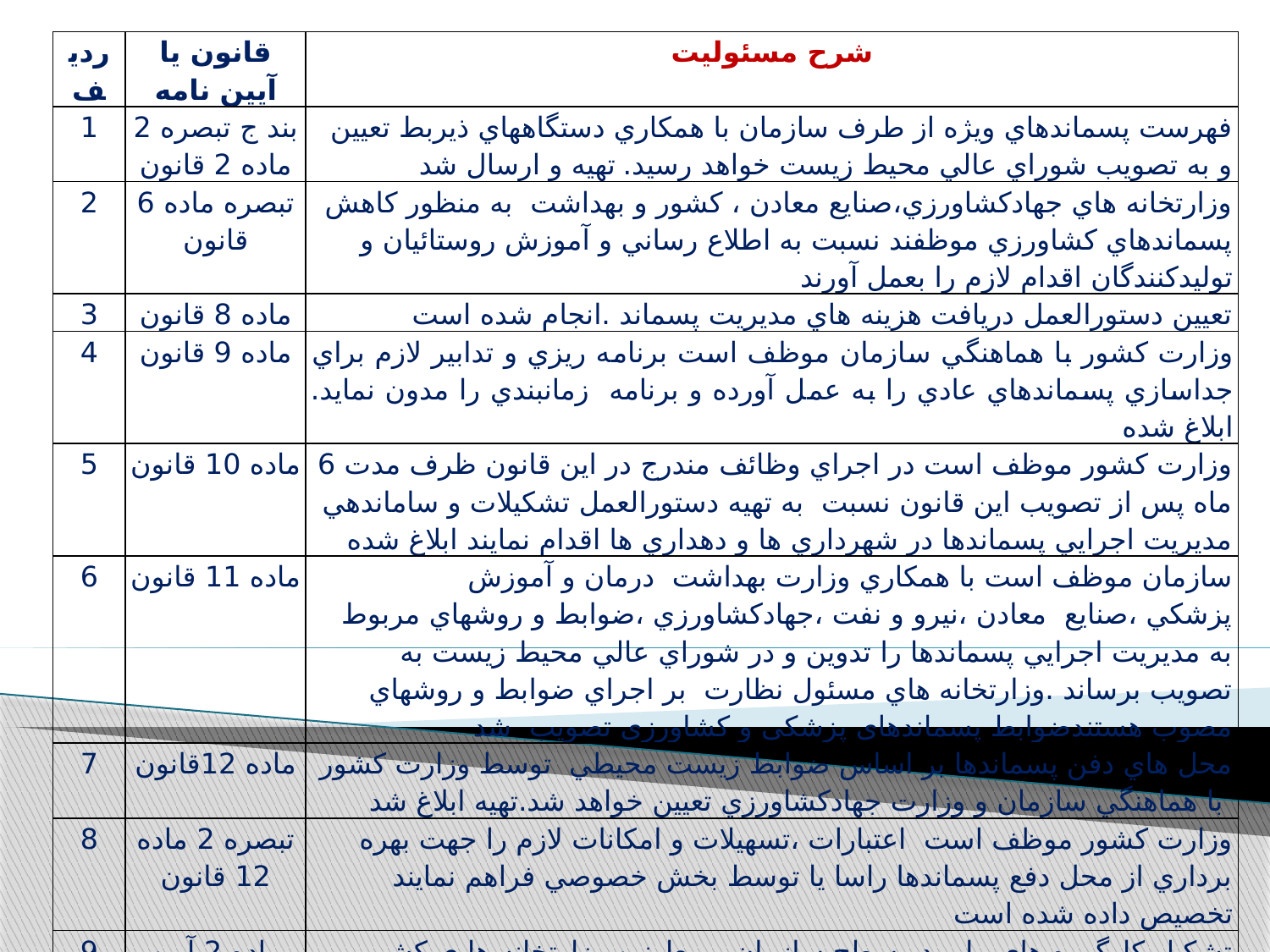

| رديف | قانون يا آيين نامه | شرح مسئوليت |
| --- | --- | --- |
| 1 | بند ج تبصره 2 ماده 2 قانون | فهرست پسماندهاي ويژه از طرف سازمان با همكاري دستگاههاي ذيربط تعيين و به تصويب شوراي عالي محيط زيست خواهد رسيد. تهیه و ارسال شد |
| 2 | تبصره ماده 6 قانون | وزارتخانه هاي جهادكشاورزي،صنايع معادن ، كشور و بهداشت به منظور كاهش پسماندهاي كشاورزي موظفند نسبت به اطلاع رساني و آموزش روستائيان و توليدكنندگان اقدام لازم را بعمل آورند |
| 3 | ماده 8 قانون | تعيين دستورالعمل دريافت هزينه هاي مديريت پسماند .انجام شده است |
| 4 | ماده 9 قانون | وزارت كشور با هماهنگي سازمان موظف است برنامه ريزي و تدابير لازم براي جداسازي پسماندهاي عادي را به عمل آورده و برنامه زمانبندي را مدون نمايد. ابلاغ شده |
| 5 | ماده 10 قانون | وزارت كشور موظف است در اجراي وظائف مندرج در اين قانون ظرف مدت 6 ماه پس از تصويب اين قانون نسبت به تهيه دستورالعمل تشكيلات و ساماندهي مديريت اجرايي پسماندها در شهرداري ها و دهداري ها اقدام نمايند ابلاغ شده |
| 6 | ماده 11 قانون | سازمان موظف است با همكاري وزارت بهداشت درمان و آموزش پزشكي ،صنايع معادن ،نيرو و نفت ،جهادكشاورزي ،ضوابط و روشهاي مربوط به مديريت اجرايي پسماندها را تدوين و در شوراي عالي محيط زيست به تصويب برساند .وزارتخانه هاي مسئول نظارت بر اجراي ضوابط و روشهاي مصوب هستندضوابط پسماندهای پزشکی و کشاورزی تصویب شد |
| 7 | ماده 12قانون | محل هاي دفن پسماندها بر اساس ضوابط زيست محيطي توسط وزارت كشور با هماهنگي سازمان و وزارت جهادكشاورزي تعيين خواهد شد.تهیه ابلاغ شد |
| 8 | تبصره 2 ماده 12 قانون | وزارت كشور موظف است اعتبارات ،تسهيلات و امكانات لازم را جهت بهره برداري از محل دفع پسماندها راسا يا توسط بخش خصوصي فراهم نمايند تخصیص داده شده است |
| 9 | ماده 2 آيين نامه | تشكيل كارگروه هاي ملي در سطح سازمان و معاونين وزارتخانه ها ي كشور ، بهداشت ،جهاد كشاورزي ،نفت ،نيرو ، صنايع معادن ،معون موسسه استاندارد و صدا و سيما در حال اجرا |